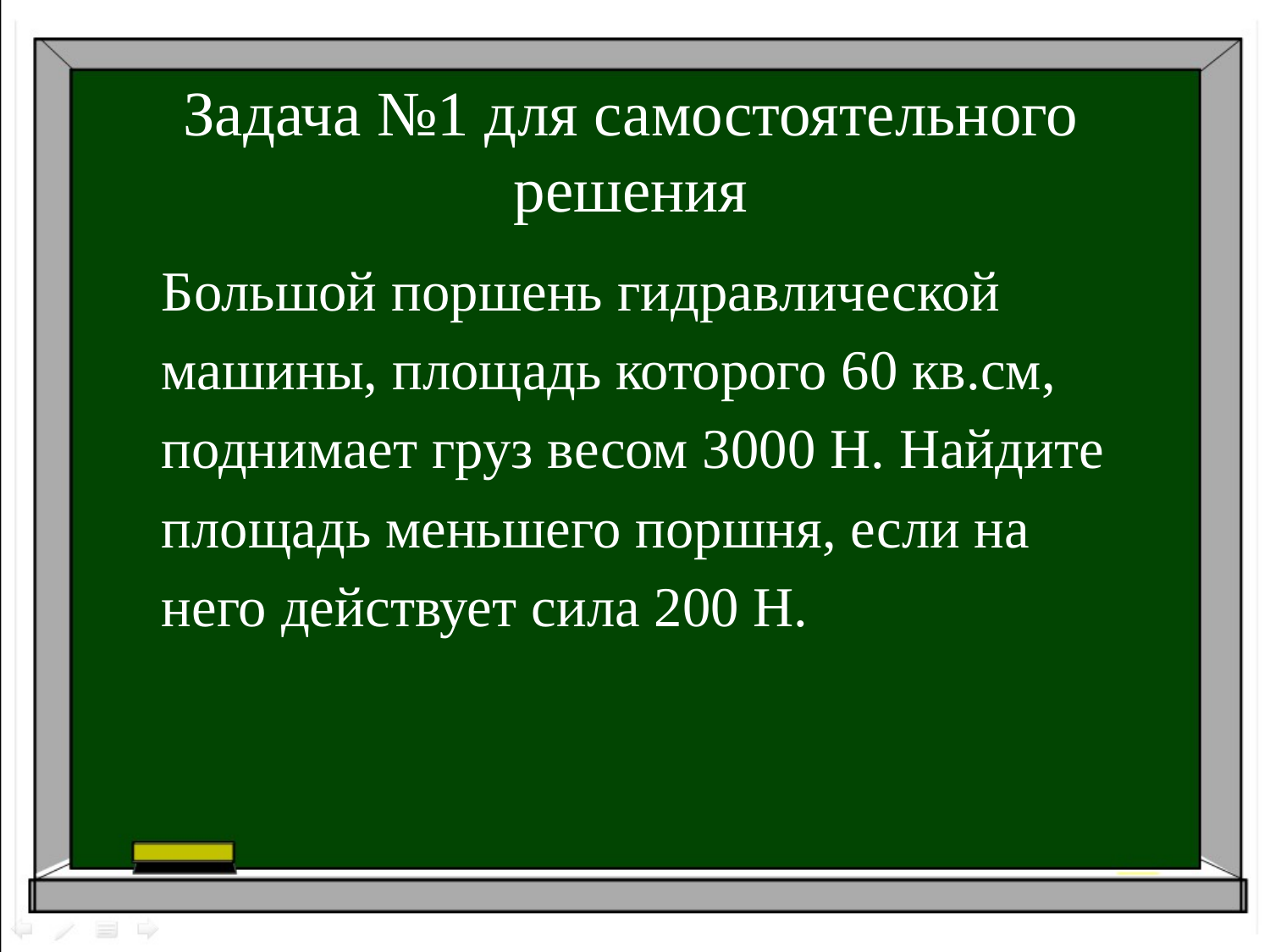

# Задача №1 для самостоятельного решения
Большой поршень гидравлической
машины, площадь которого 60 кв.см,
поднимает груз весом 3000 Н. Найдите
площадь меньшего поршня, если на
него действует сила 200 Н.